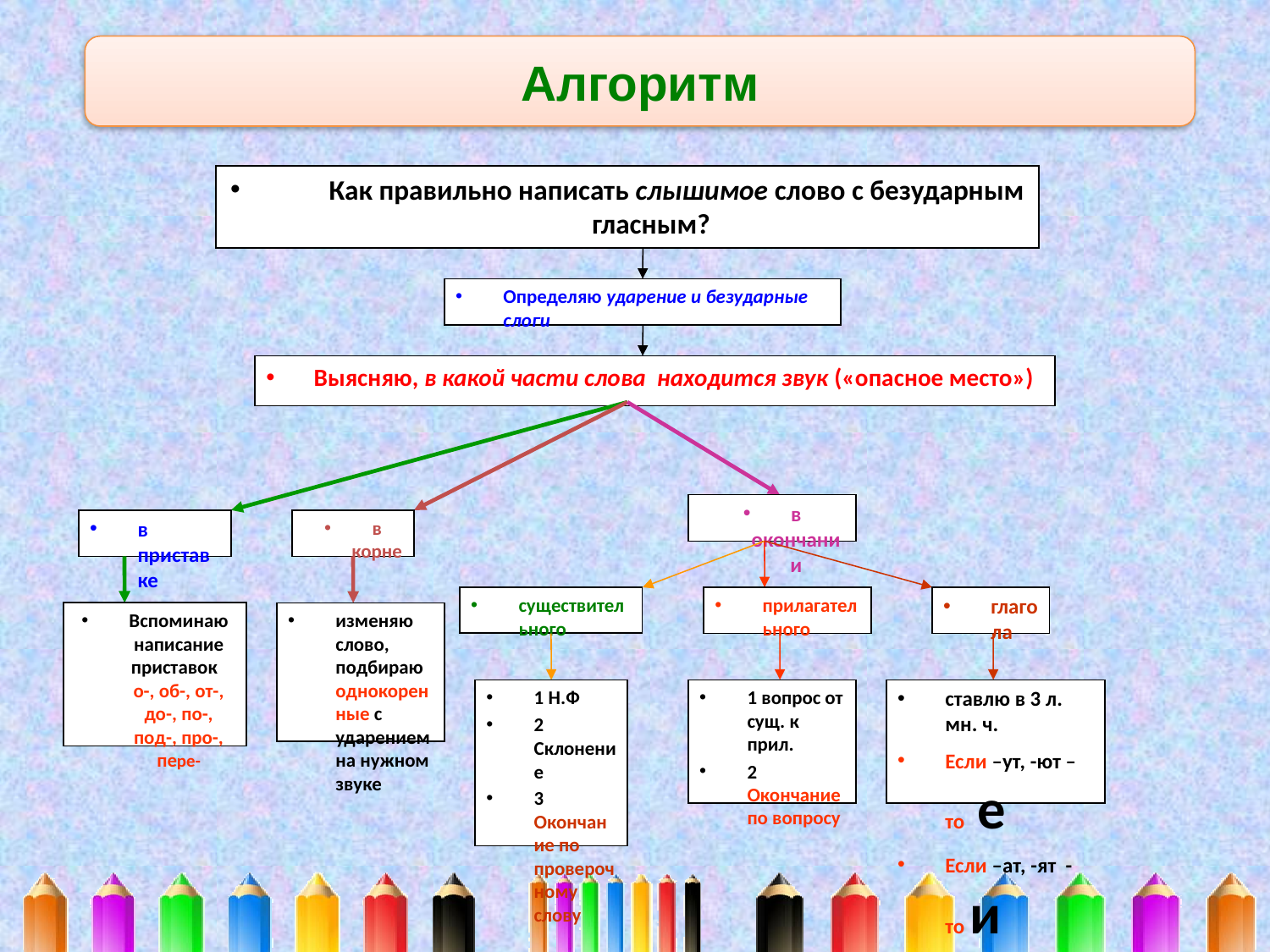

Алгоритм
#
        Как правильно написать слышимое слово с безударным гласным?

Определяю ударение и безударные слоги

Выясняю, в какой части слова  находится звук («опасное место»)

в окончании
в  приставке
в корне

существительного
прилагательного
глагола
Вспоминаю написание приставок   о-, об-, от-, до-, по-, под-, про-, пере-
изменяю слово, подбираю однокоренные с ударением на нужном звуке

1 Н.Ф
2 Склонение
3 Окончание по проверочному слову
1 вопрос от сущ. к прил.
2 Окончание по вопросу
ставлю в 3 л. мн. ч.
Если –ут, -ют – то е
Если –ат, -ят  - то и